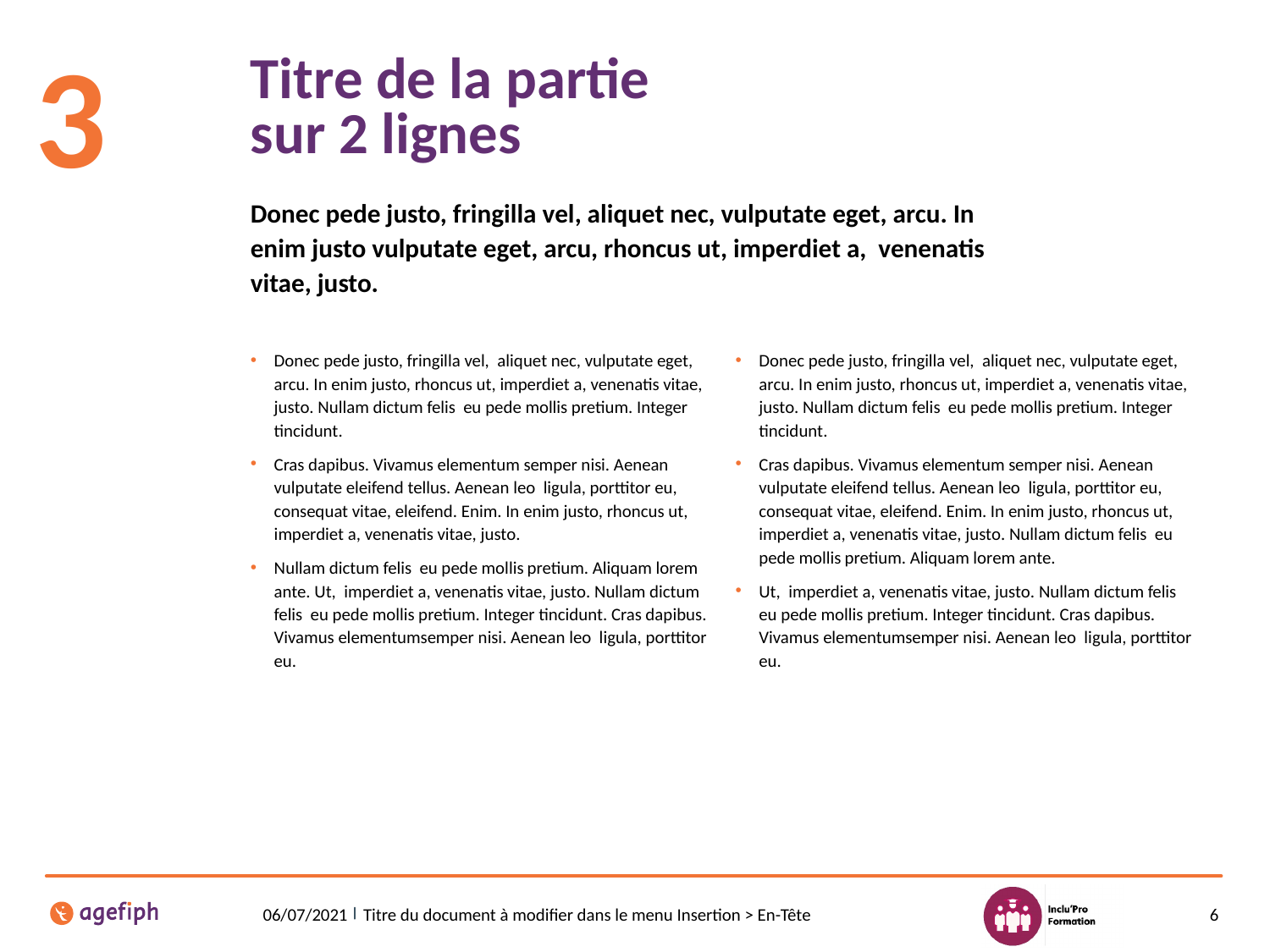

3
# Titre de la partie sur 2 lignes
Donec pede justo, fringilla vel, aliquet nec, vulputate eget, arcu. In enim justo vulputate eget, arcu, rhoncus ut, imperdiet a,  venenatis vitae, justo.
Donec pede justo, fringilla vel,  aliquet nec, vulputate eget, arcu. In enim justo, rhoncus ut, imperdiet a, venenatis vitae, justo. Nullam dictum felis  eu pede mollis pretium. Integer  tincidunt.
Cras dapibus. Vivamus elementum semper nisi. Aenean vulputate eleifend tellus. Aenean leo  ligula, porttitor eu,  consequat vitae, eleifend. Enim. In enim justo, rhoncus ut,  imperdiet a, venenatis vitae, justo.
Nullam dictum felis  eu pede mollis pretium. Aliquam lorem ante. Ut,  imperdiet a, venenatis vitae, justo. Nullam dictum felis  eu pede mollis pretium. Integer tincidunt. Cras dapibus. Vivamus elementumsemper nisi. Aenean leo  ligula, porttitor eu.
Donec pede justo, fringilla vel,  aliquet nec, vulputate eget, arcu. In enim justo, rhoncus ut, imperdiet a, venenatis vitae, justo. Nullam dictum felis  eu pede mollis pretium. Integer  tincidunt.
Cras dapibus. Vivamus elementum semper nisi. Aenean vulputate eleifend tellus. Aenean leo  ligula, porttitor eu,  consequat vitae, eleifend. Enim. In enim justo, rhoncus ut,  imperdiet a, venenatis vitae, justo. Nullam dictum felis  eu pede mollis pretium. Aliquam lorem ante.
Ut,  imperdiet a, venenatis vitae, justo. Nullam dictum felis  eu pede mollis pretium. Integer tincidunt. Cras dapibus. Vivamus elementumsemper nisi. Aenean leo  ligula, porttitor eu.
06/07/2021
Titre du document à modifier dans le menu Insertion > En-Tête
6